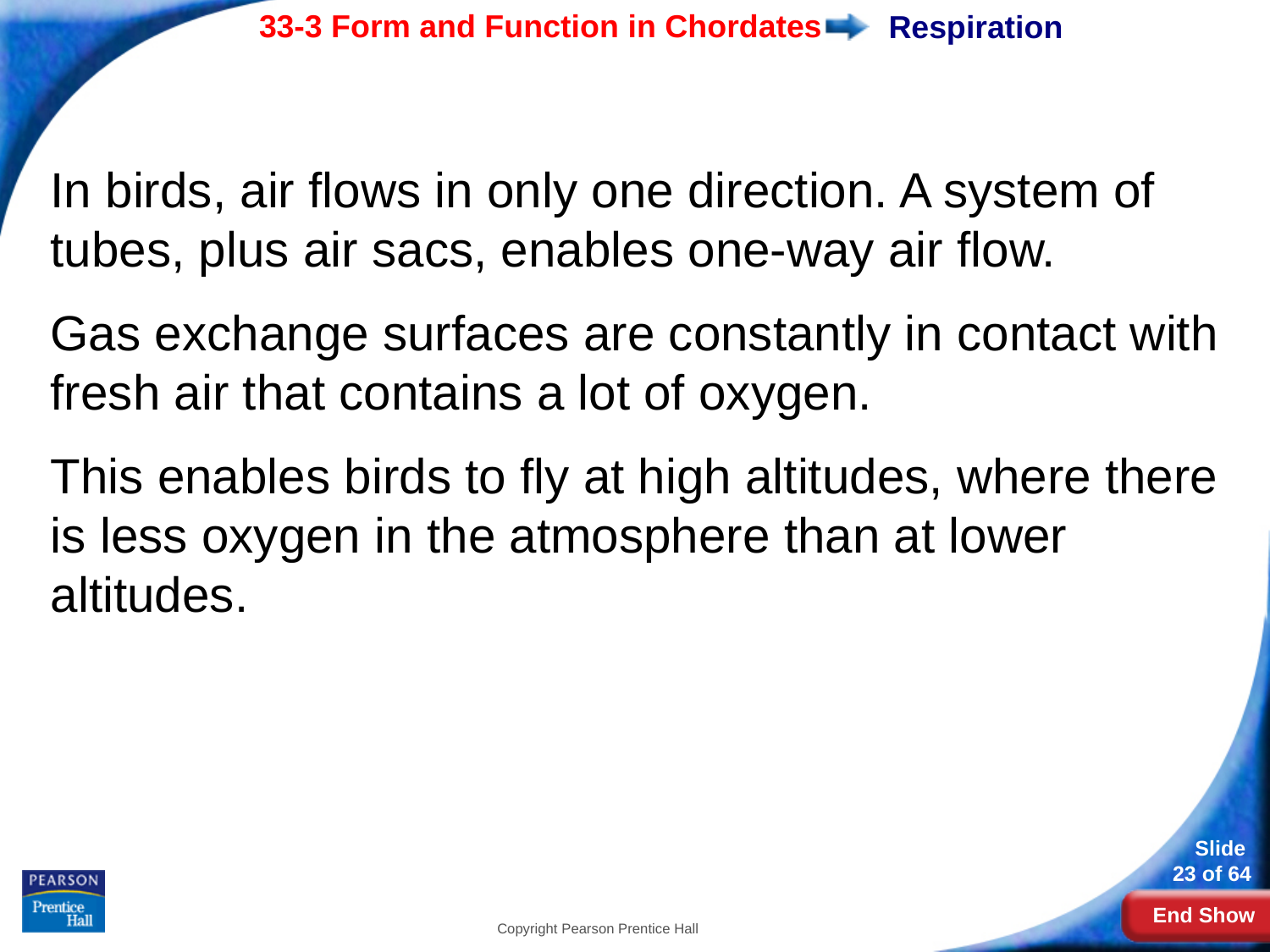

# Respiration
In birds, air flows in only one direction. A system of tubes, plus air sacs, enables one-way air flow.
Gas exchange surfaces are constantly in contact with fresh air that contains a lot of oxygen.
This enables birds to fly at high altitudes, where there is less oxygen in the atmosphere than at lower altitudes.
Copyright Pearson Prentice Hall